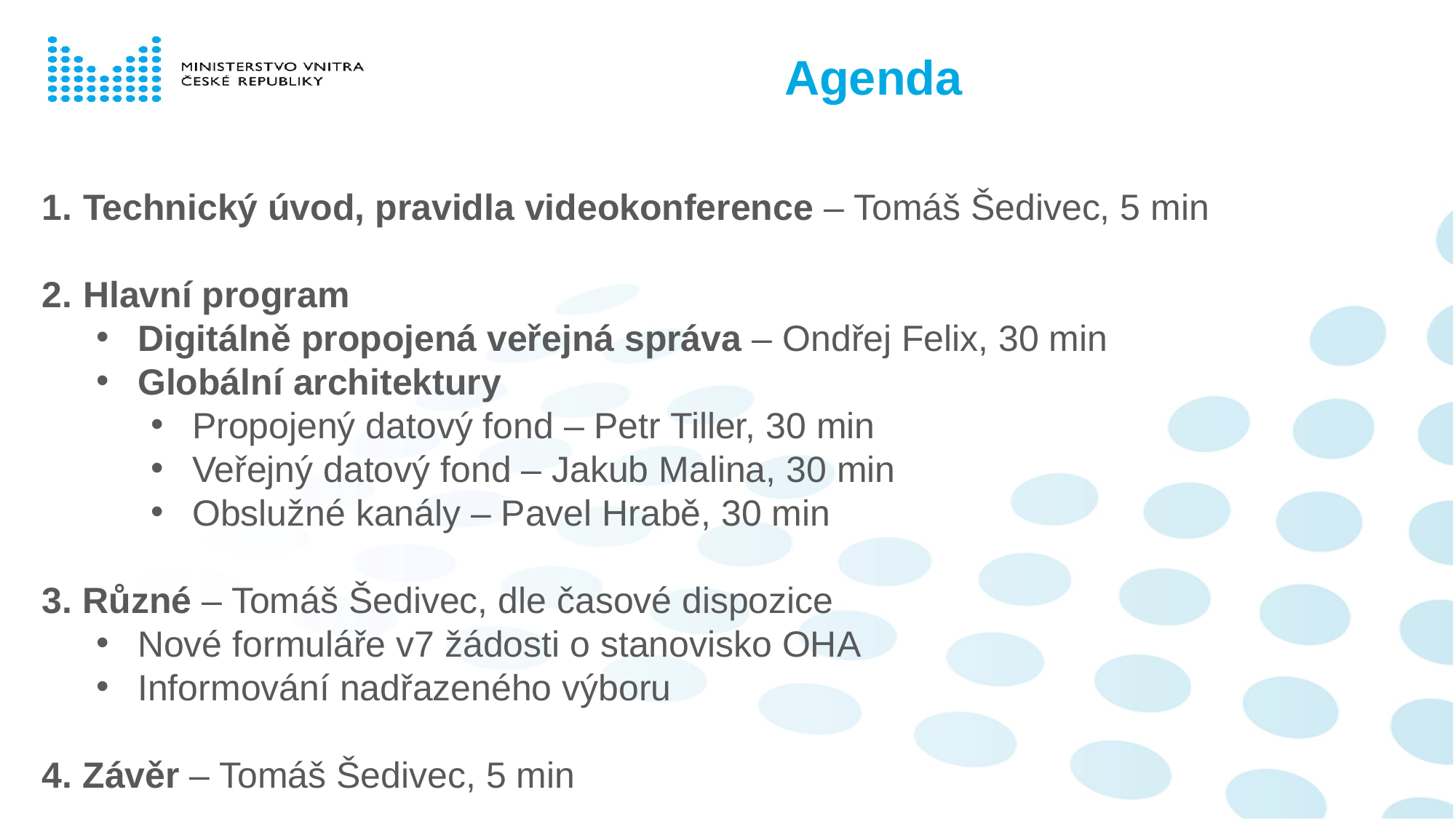

#
Agenda
Technický úvod, pravidla videokonference – Tomáš Šedivec, 5 min

Hlavní program
Digitálně propojená veřejná správa – Ondřej Felix, 30 min
Globální architektury
Propojený datový fond – Petr Tiller, 30 min
Veřejný datový fond – Jakub Malina, 30 min
Obslužné kanály – Pavel Hrabě, 30 min

3. Různé – Tomáš Šedivec, dle časové dispozice
Nové formuláře v7 žádosti o stanovisko OHA
Informování nadřazeného výboru

4. Závěr – Tomáš Šedivec, 5 min